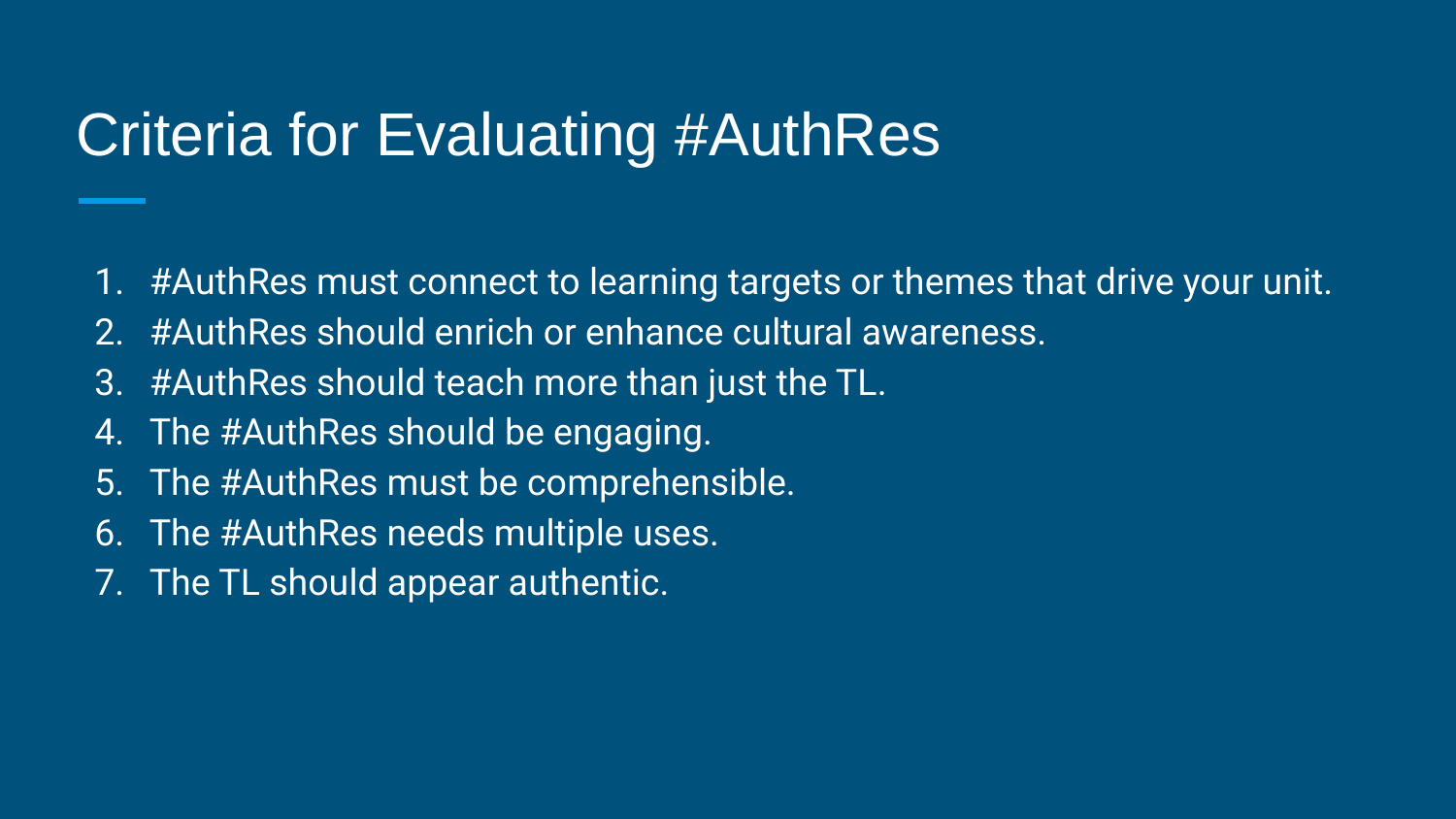

# Criteria for Evaluating #AuthRes
#AuthRes must connect to learning targets or themes that drive your unit.
#AuthRes should enrich or enhance cultural awareness.
#AuthRes should teach more than just the TL.
The #AuthRes should be engaging.
The #AuthRes must be comprehensible.
The #AuthRes needs multiple uses.
The TL should appear authentic.